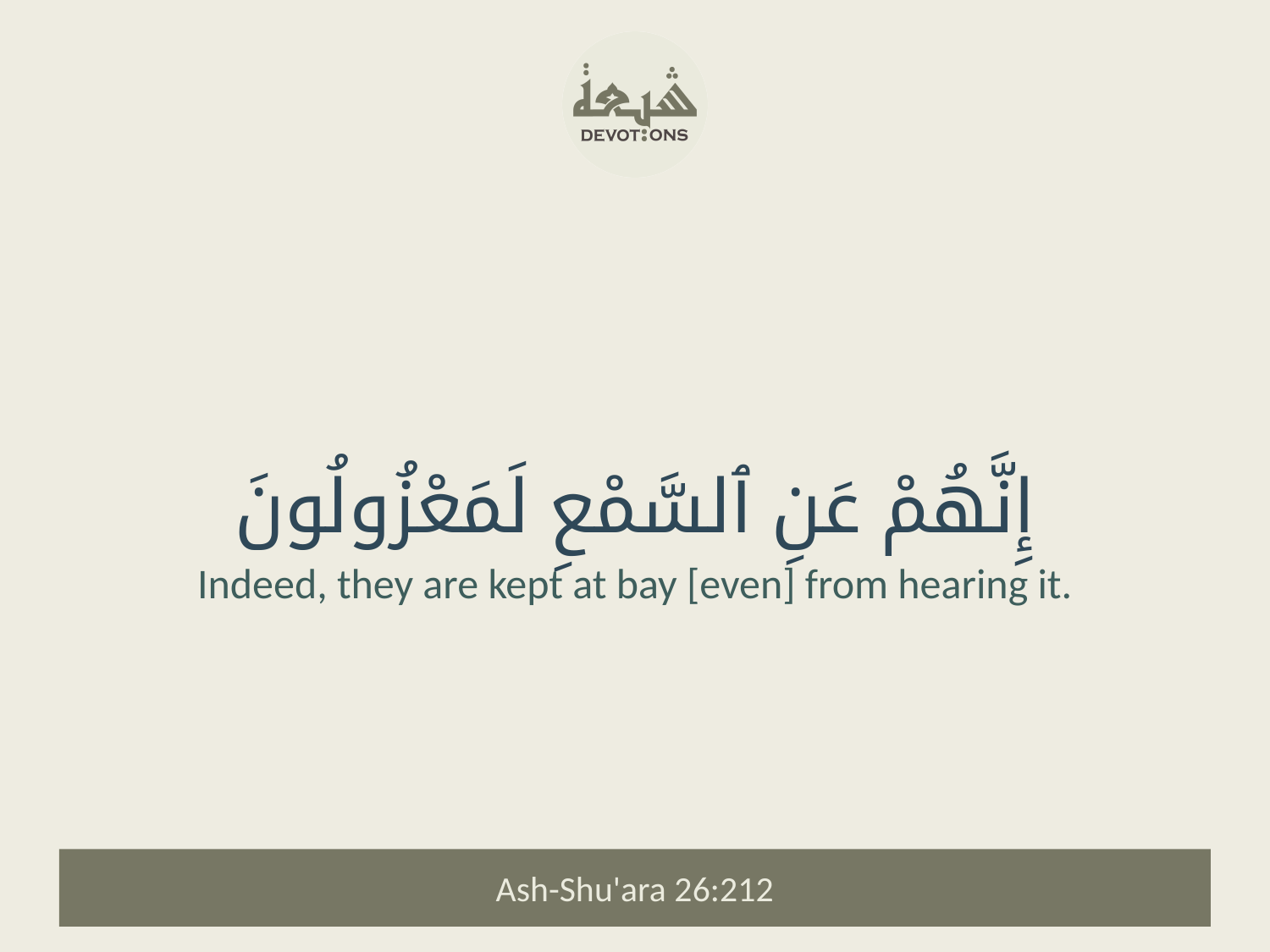

إِنَّهُمْ عَنِ ٱلسَّمْعِ لَمَعْزُولُونَ
Indeed, they are kept at bay [even] from hearing it.
Ash-Shu'ara 26:212